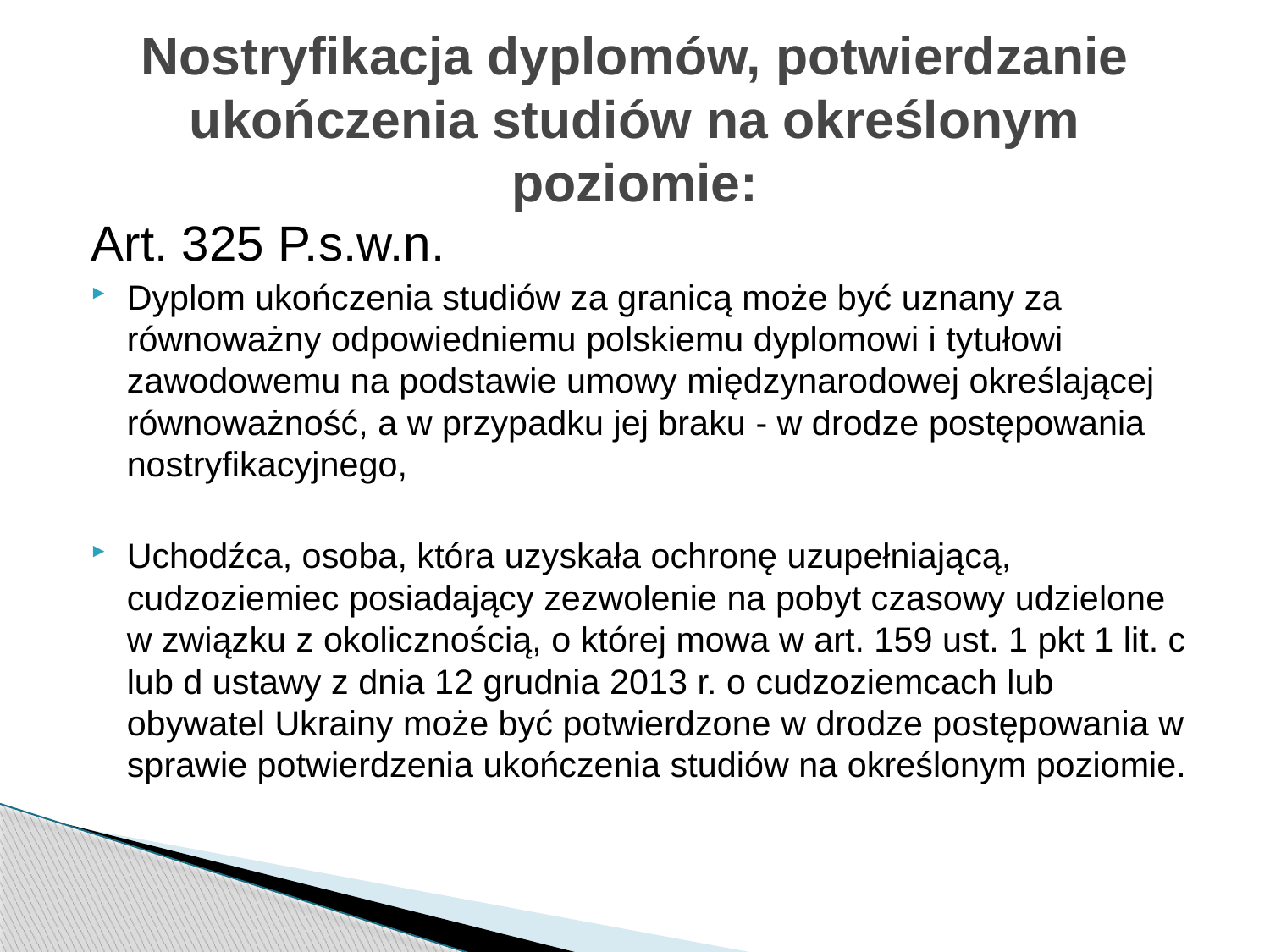

# Nostryfikacja dyplomów, potwierdzanie ukończenia studiów na określonym poziomie:
Art. 325 P.s.w.n.
Dyplom ukończenia studiów za granicą może być uznany za równoważny odpowiedniemu polskiemu dyplomowi i tytułowi zawodowemu na podstawie umowy międzynarodowej określającej równoważność, a w przypadku jej braku - w drodze postępowania nostryfikacyjnego,

Uchodźca, osoba, która uzyskała ochronę uzupełniającą, cudzoziemiec posiadający zezwolenie na pobyt czasowy udzielone w związku z okolicznością, o której mowa w art. 159 ust. 1 pkt 1 lit. c lub d ustawy z dnia 12 grudnia 2013 r. o cudzoziemcach lub obywatel Ukrainy może być potwierdzone w drodze postępowania w sprawie potwierdzenia ukończenia studiów na określonym poziomie.